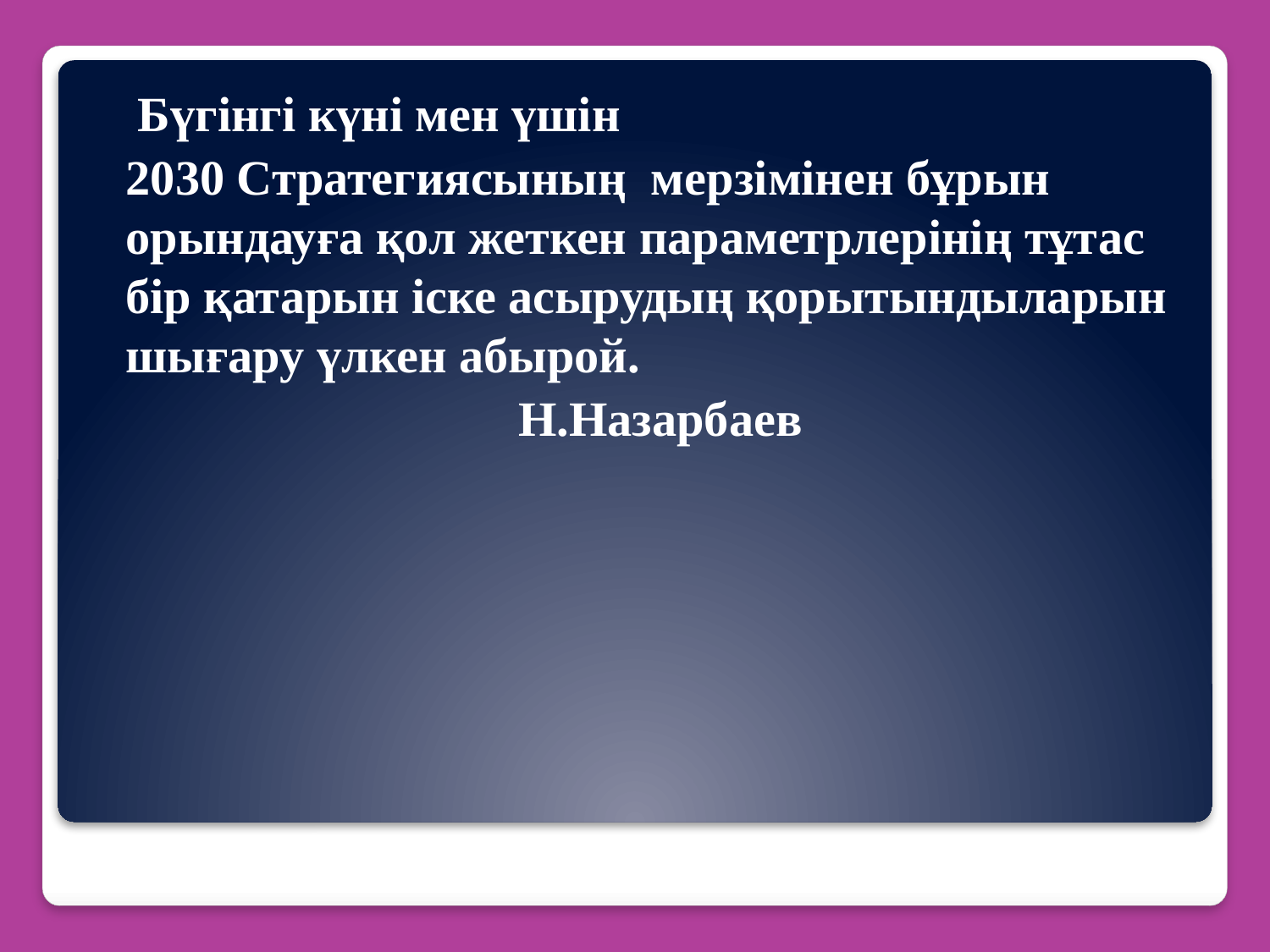

Бүгінгі күні мен үшін
   2030 Стратегиясының  мерзімінен бұрын орындауға қол жеткен параметрлерінің тұтас бір қатарын іске асырудың қорытындыларын шығару үлкен абырой.
                                   Н.Назарбаев